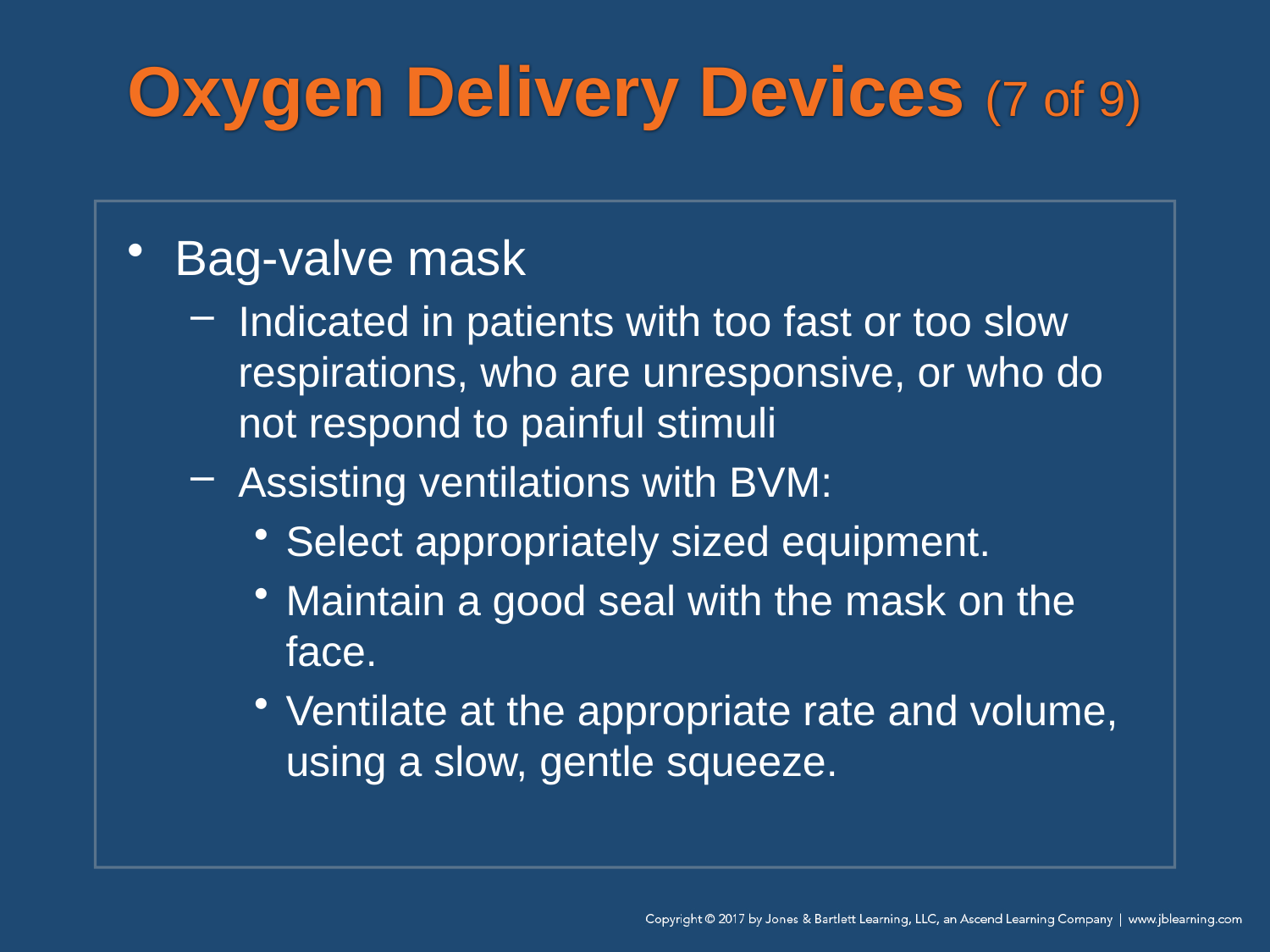

# Oxygen Delivery Devices (7 of 9)
Bag-valve mask
Indicated in patients with too fast or too slow respirations, who are unresponsive, or who do not respond to painful stimuli
Assisting ventilations with BVM:
Select appropriately sized equipment.
Maintain a good seal with the mask on the face.
Ventilate at the appropriate rate and volume, using a slow, gentle squeeze.